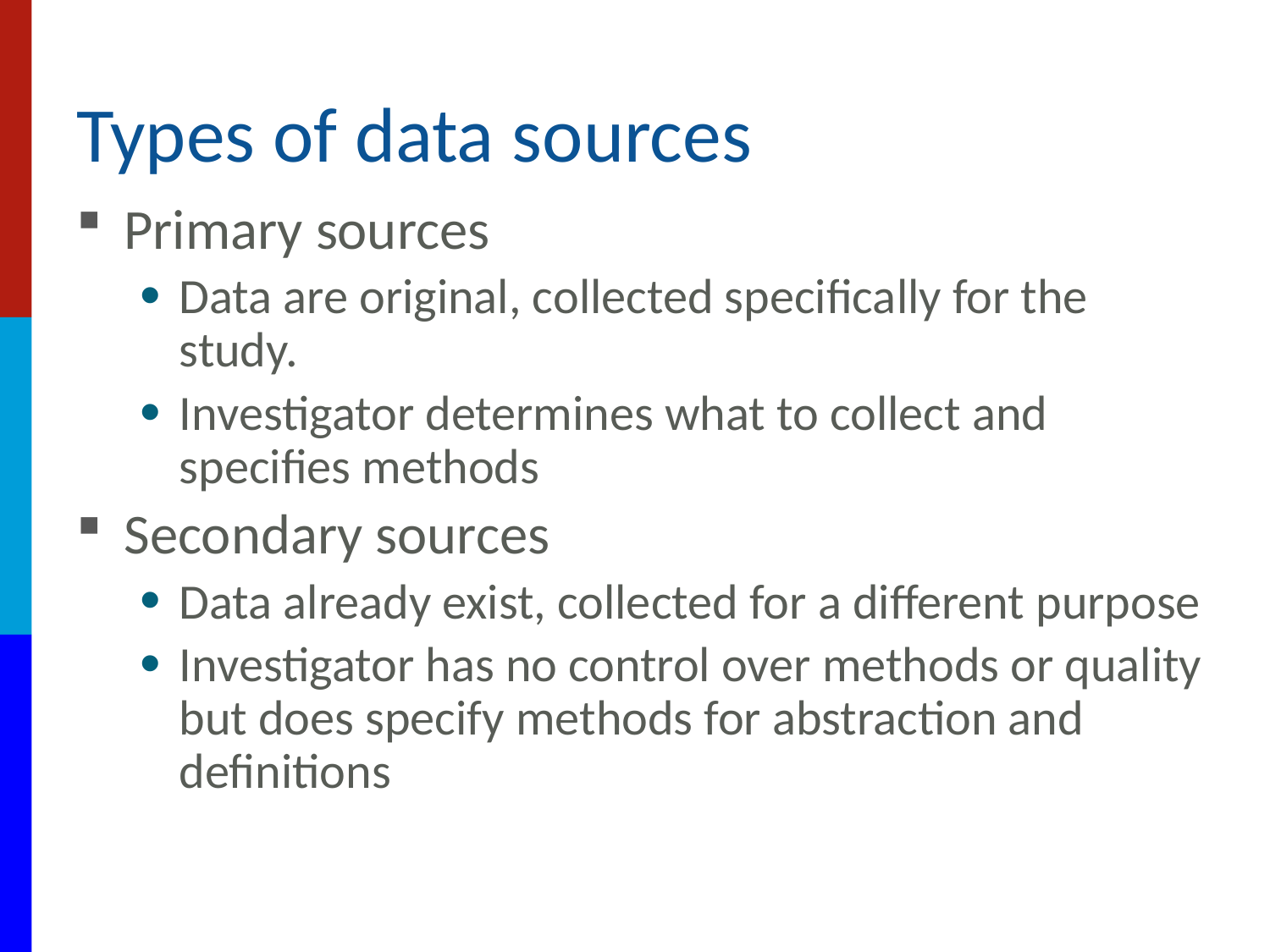

# Types of data sources
Primary sources
Data are original, collected specifically for the study.
Investigator determines what to collect and specifies methods
Secondary sources
Data already exist, collected for a different purpose
Investigator has no control over methods or quality but does specify methods for abstraction and definitions